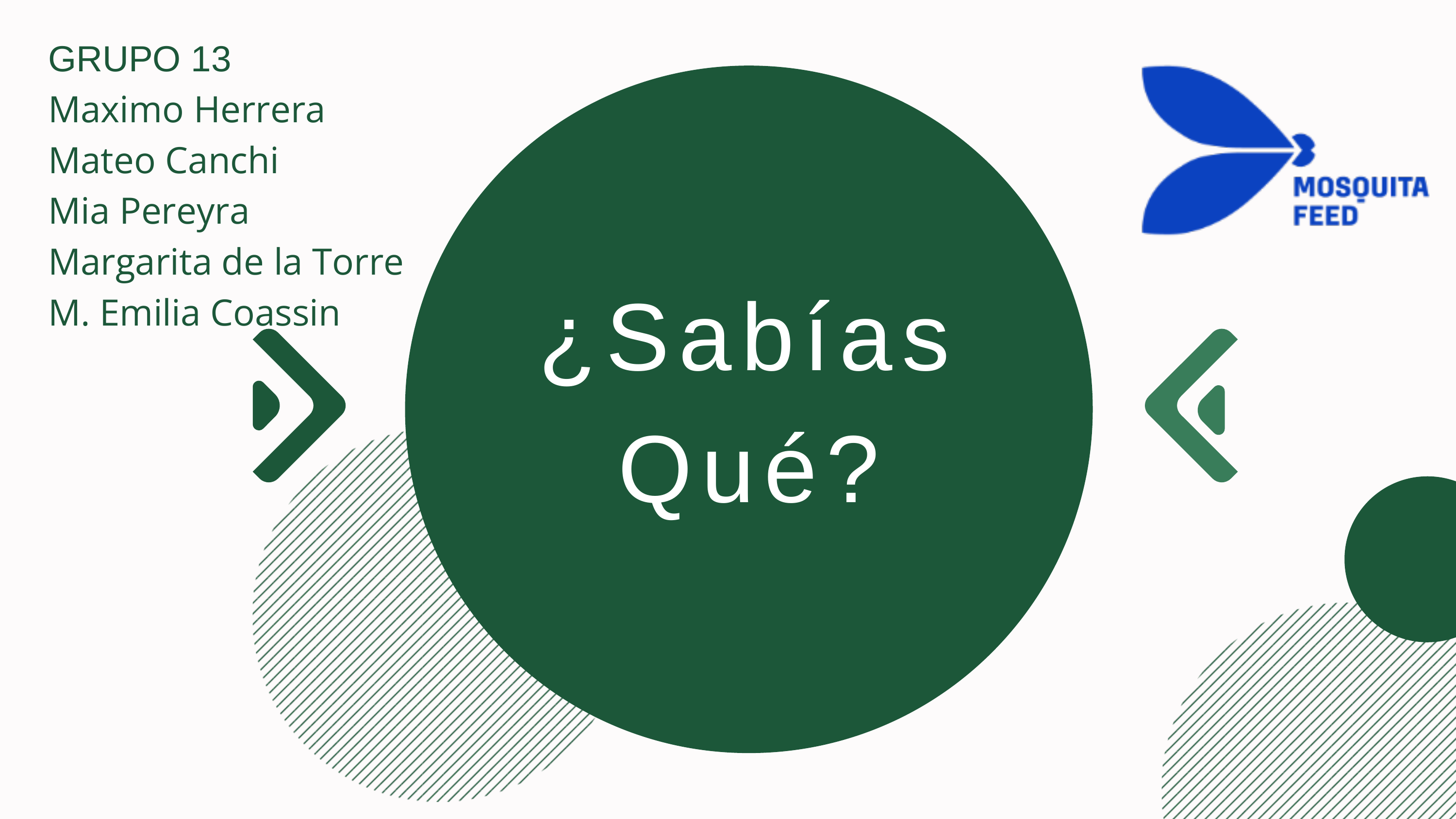

GRUPO 13
Maximo Herrera
Mateo Canchi
Mia Pereyra
Margarita de la Torre
M. Emilia Coassin

¿Sabías Qué?